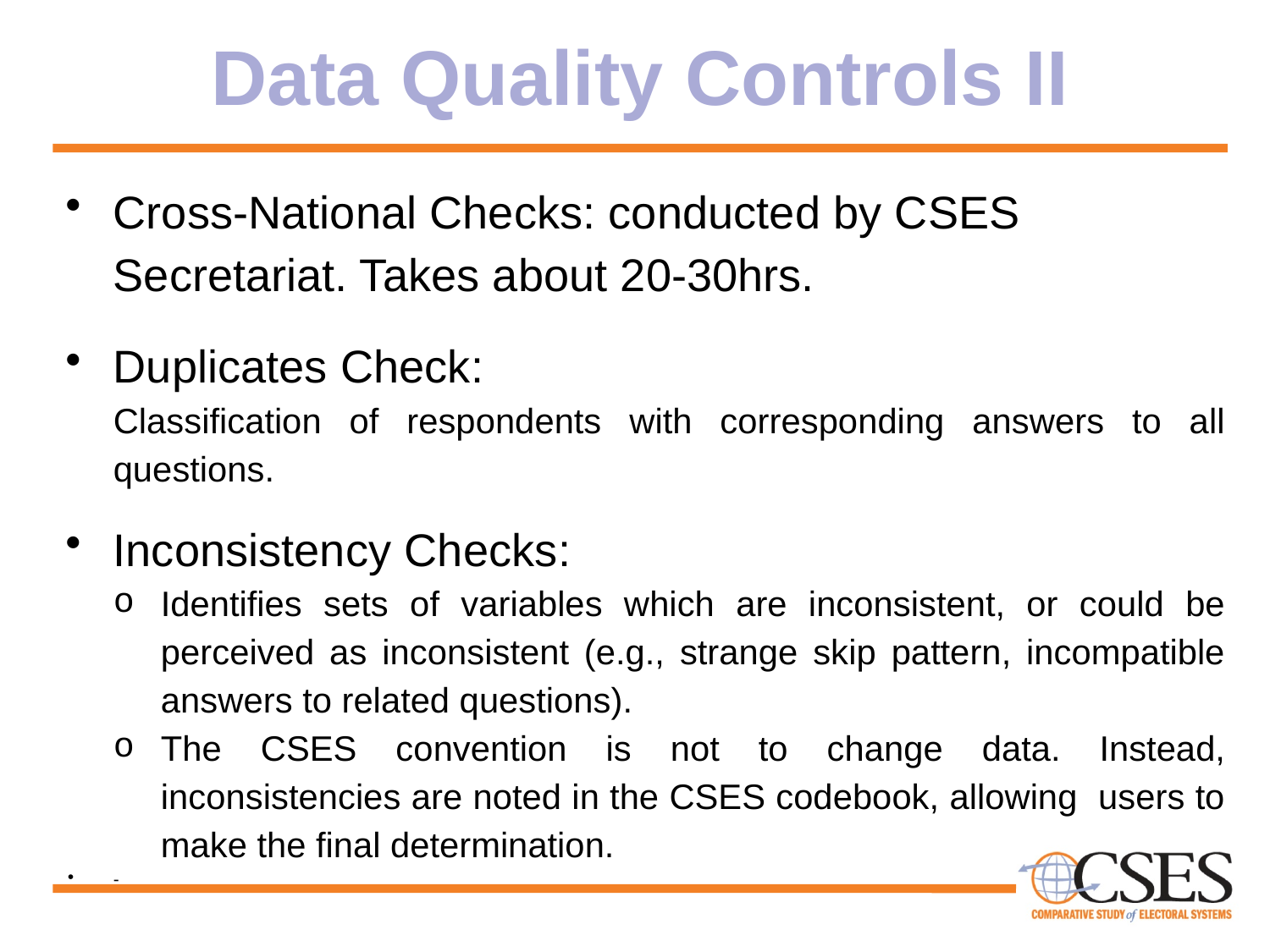

# Data Quality Controls II
Cross-National Checks: conducted by CSES Secretariat. Takes about 20-30hrs.

Duplicates Check:
Classification of respondents with corresponding answers to all questions.

Inconsistency Checks:
Identifies sets of variables which are inconsistent, or could be perceived as inconsistent (e.g., strange skip pattern, incompatible answers to related questions).
The CSES convention is not to change data. Instead, inconsistencies are noted in the CSES codebook, allowing  users to make the final determination.
-